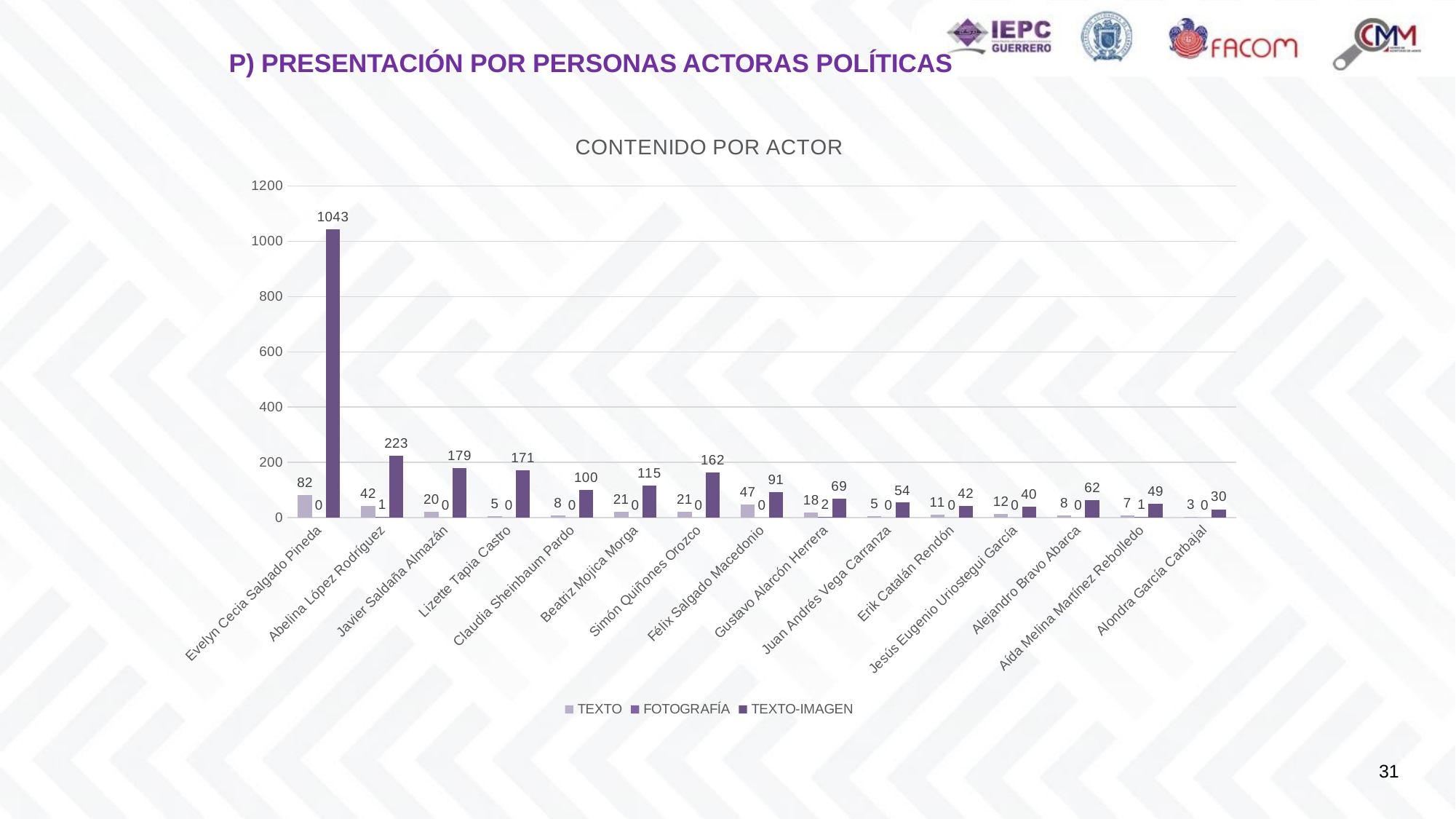

P) PRESENTACIÓN POR PERSONAS ACTORAS POLÍTICAS

### Chart: CONTENIDO POR ACTOR

| Category | TEXTO | FOTOGRAFÍA | TEXTO-IMAGEN |
|---|---|---|---|
| Evelyn Cecia Salgado Pineda | 82.0 | 0.0 | 1043.0 |
| Abelina López Rodríguez | 42.0 | 1.0 | 223.0 |
| Javier Saldaña Almazán | 20.0 | 0.0 | 179.0 |
| Lizette Tapia Castro | 5.0 | 0.0 | 171.0 |
| Claudia Sheinbaum Pardo | 8.0 | 0.0 | 100.0 |
| Beatriz Mojica Morga | 21.0 | 0.0 | 115.0 |
| Simón Quiñones Orozco | 21.0 | 0.0 | 162.0 |
| Félix Salgado Macedonio | 47.0 | 0.0 | 91.0 |
| Gustavo Alarcón Herrera | 18.0 | 2.0 | 69.0 |
| Juan Andrés Vega Carranza | 5.0 | 0.0 | 54.0 |
| Erik Catalán Rendón | 11.0 | 0.0 | 42.0 |
| Jesús Eugenio Uriostegui García | 12.0 | 0.0 | 40.0 |
| Alejandro Bravo Abarca | 8.0 | 0.0 | 62.0 |
| Aída Melina Martínez Rebolledo | 7.0 | 1.0 | 49.0 |
| Alondra García Carbajal | 3.0 | 0.0 | 30.0 |
31